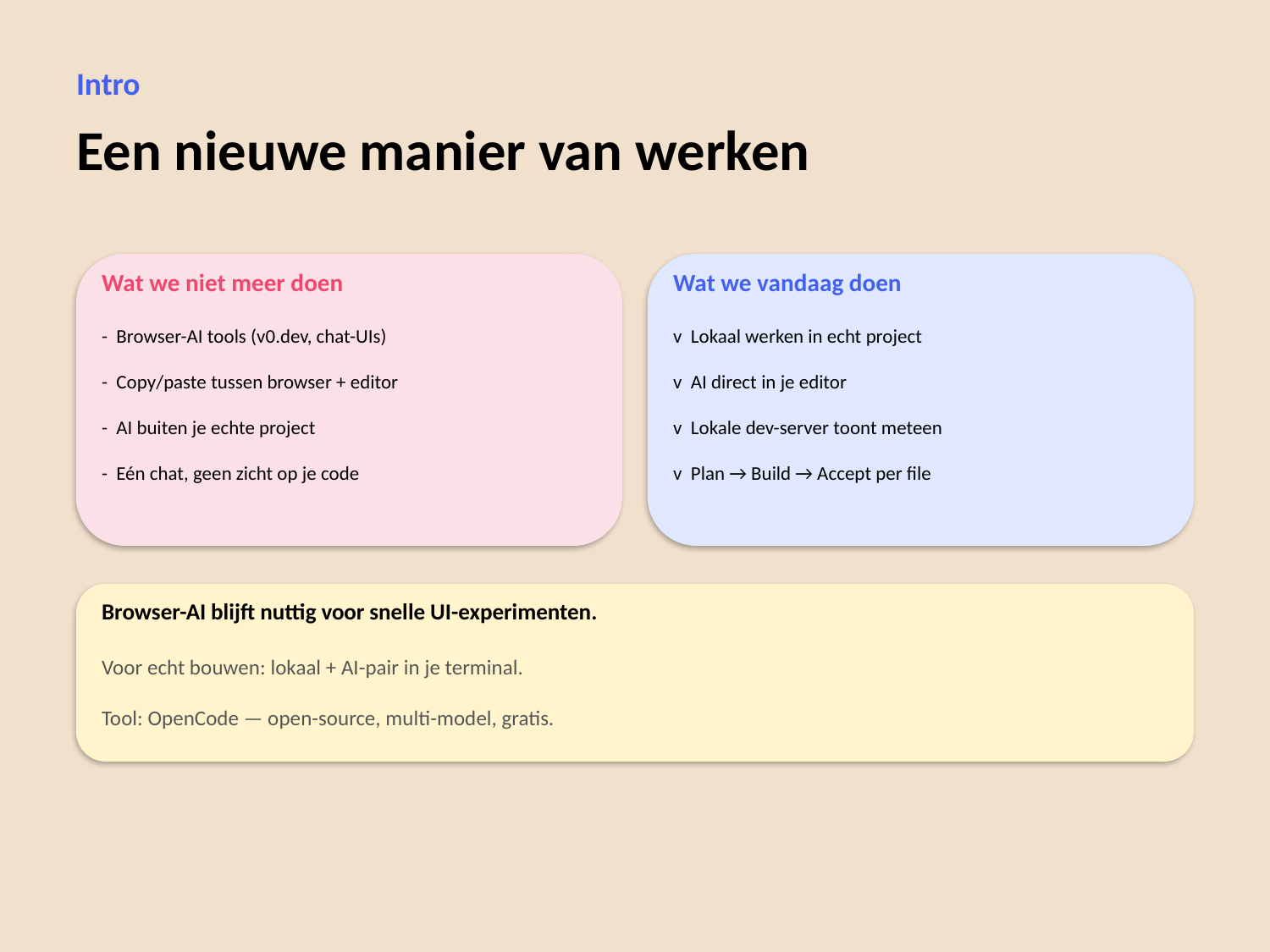

Intro
Een nieuwe manier van werken

Wat we niet meer doen
Wat we vandaag doen
-  Browser-AI tools (v0.dev, chat-UIs)
v  Lokaal werken in echt project
-  Copy/paste tussen browser + editor
v  AI direct in je editor
-  AI buiten je echte project
v  Lokale dev-server toont meteen
-  Eén chat, geen zicht op je code
v  Plan → Build → Accept per file

Browser-AI blijft nuttig voor snelle UI-experimenten.
Voor echt bouwen: lokaal + AI-pair in je terminal.
Tool: OpenCode — open-source, multi-model, gratis.